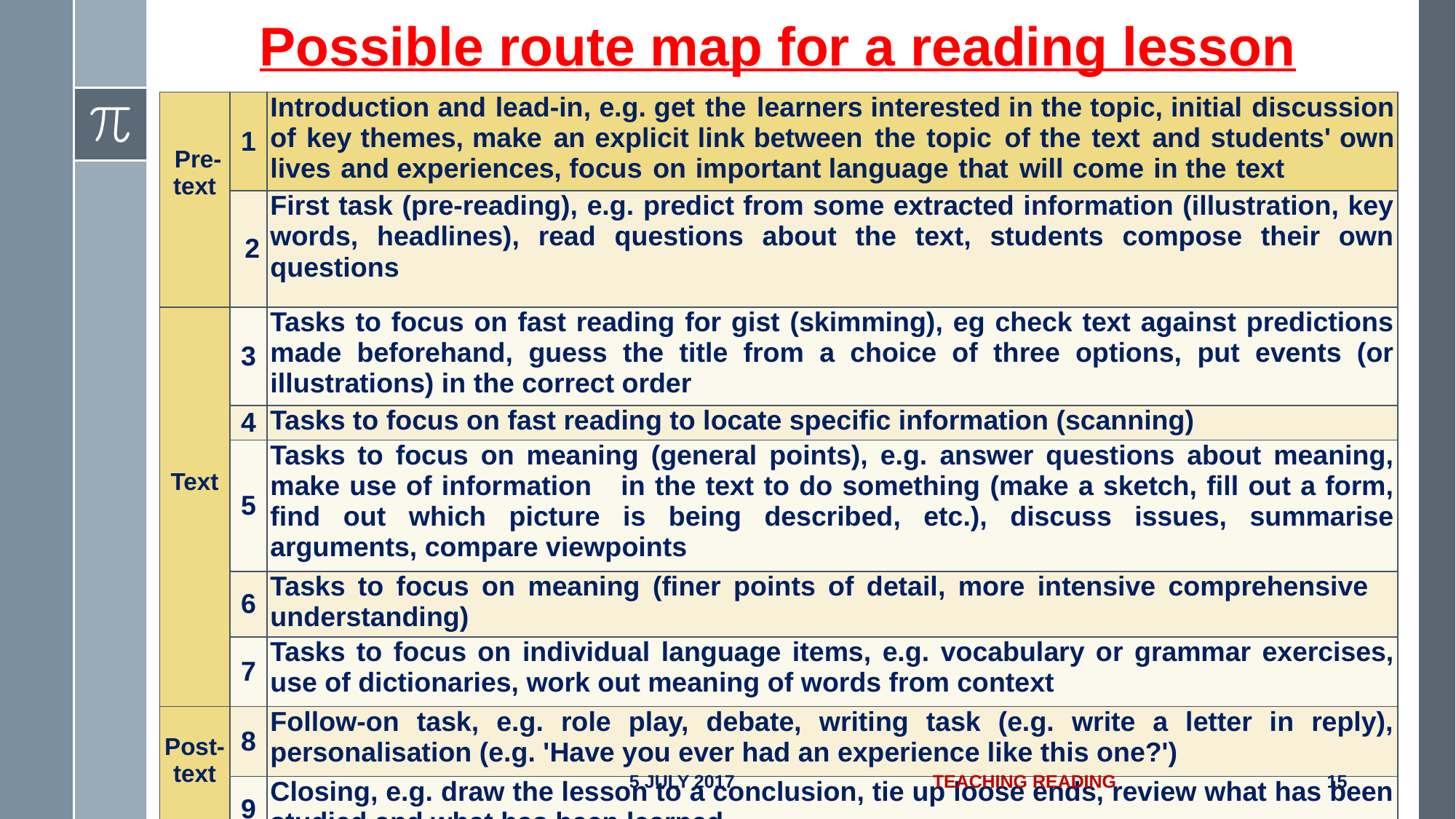

Possible route map for a reading lesson
| Pre-text | 1 | Introduction and lead-in, e.g. get the learners interested in the topic, initial discussion of key themes, make an explicit link between the topic of the text and students' own lives and experiences, focus on important language that will come in the text |
| --- | --- | --- |
|  | 2 | First task (pre-reading), e.g. predict from some extracted information (illustration, key words, headlines), read questions about the text, students compose their own questions |
| Text | 3 | Tasks to focus on fast reading for gist (skimming), eg check text against predictions made beforehand, guess the title from a choice of three options, put events (or illustrations) in the correct order |
|  | 4 | Tasks to focus on fast reading to locate specific information (scanning) |
|  | 5 | Tasks to focus on meaning (general points), e.g. answer questions about meaning, make use of information in the text to do something (make a sketch, fill out a form, find out which picture is being described, etc.), discuss issues, summarise arguments, compare viewpoints |
|  | 6 | Tasks to focus on meaning (finer points of detail, more intensive comprehensive understanding) |
|  | 7 | Tasks to focus on individual language items, e.g. vocabulary or grammar exercises, use of dictionaries, work out meaning of words from context |
| Post-text | 8 | Follow-on task, e.g. role play, debate, writing task (e.g. write a letter in reply), personalisation (e.g. 'Have you ever had an experience like this one?') |
|  | 9 | Closing, e.g. draw the lesson to a conclusion, tie up loose ends, review what has been studied and what has been learned |
5 July 2017
Teaching Reading
15